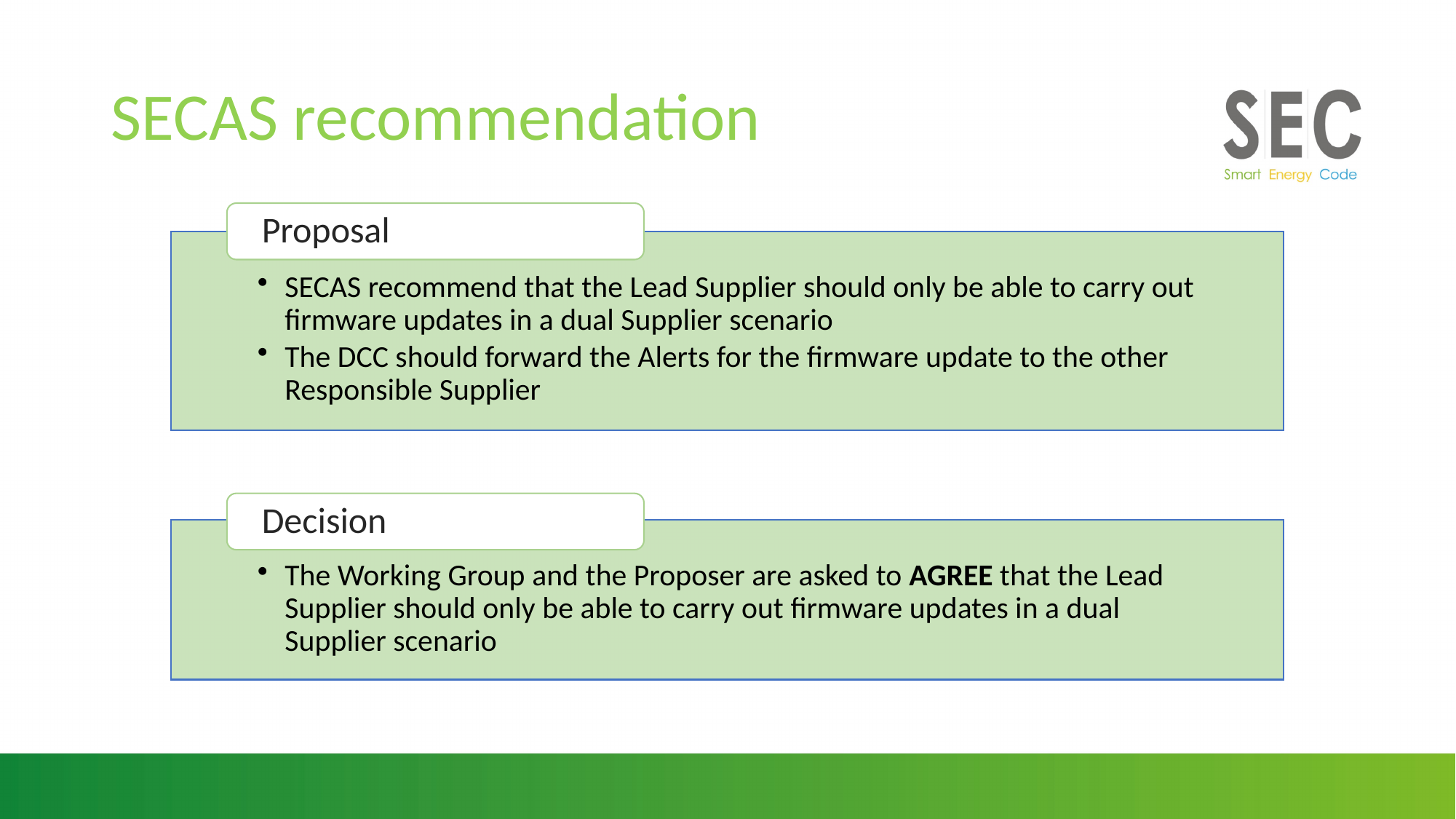

# SECAS recommendation
SECAS recommend that the Lead Supplier should only be able to carry out firmware updates in a dual Supplier scenario
The DCC should forward the Alerts for the firmware update to the other Responsible Supplier
Proposal

The Working Group and the Proposer are asked to AGREE that the Lead Supplier should only be able to carry out firmware updates in a dual Supplier scenario
Decision